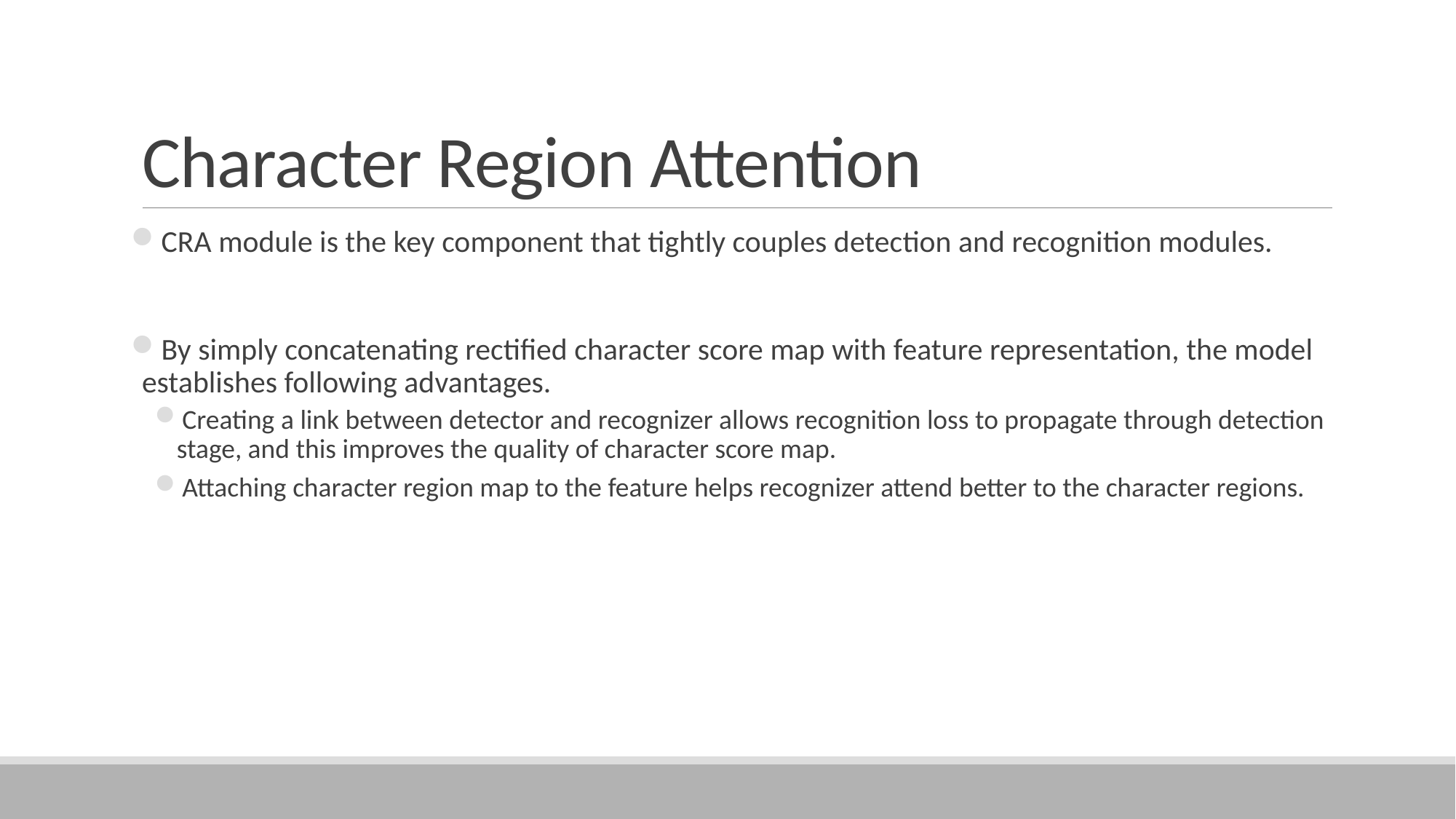

# Character Region Attention
CRA module is the key component that tightly couples detection and recognition modules.

By simply concatenating rectiﬁed character score map with feature representation, the model establishes following advantages.
Creating a link between detector and recognizer allows recognition loss to propagate through detection stage, and this improves the quality of character score map.
Attaching character region map to the feature helps recognizer attend better to the character regions.